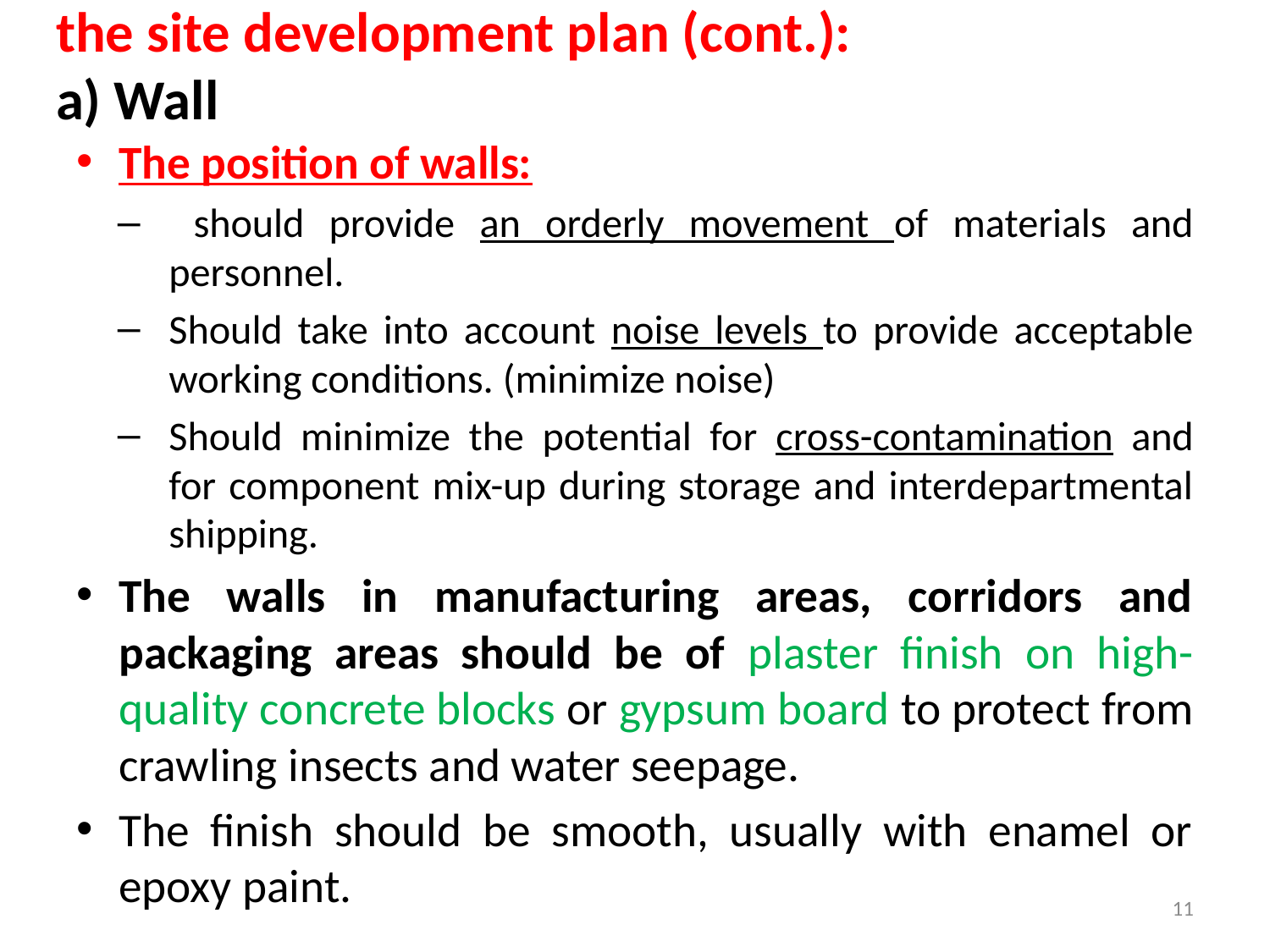

the site development plan (cont.):
a) Wall
The position of walls:
 should provide an orderly movement of materials and personnel.
Should take into account noise levels to provide acceptable working conditions. (minimize noise)
Should minimize the potential for cross-contamination and for component mix-up during storage and interdepartmental shipping.
The walls in manufacturing areas, corridors and packaging areas should be of plaster finish on high-quality concrete blocks or gypsum board to protect from crawling insects and water seepage.
The finish should be smooth, usually with enamel or epoxy paint.
11